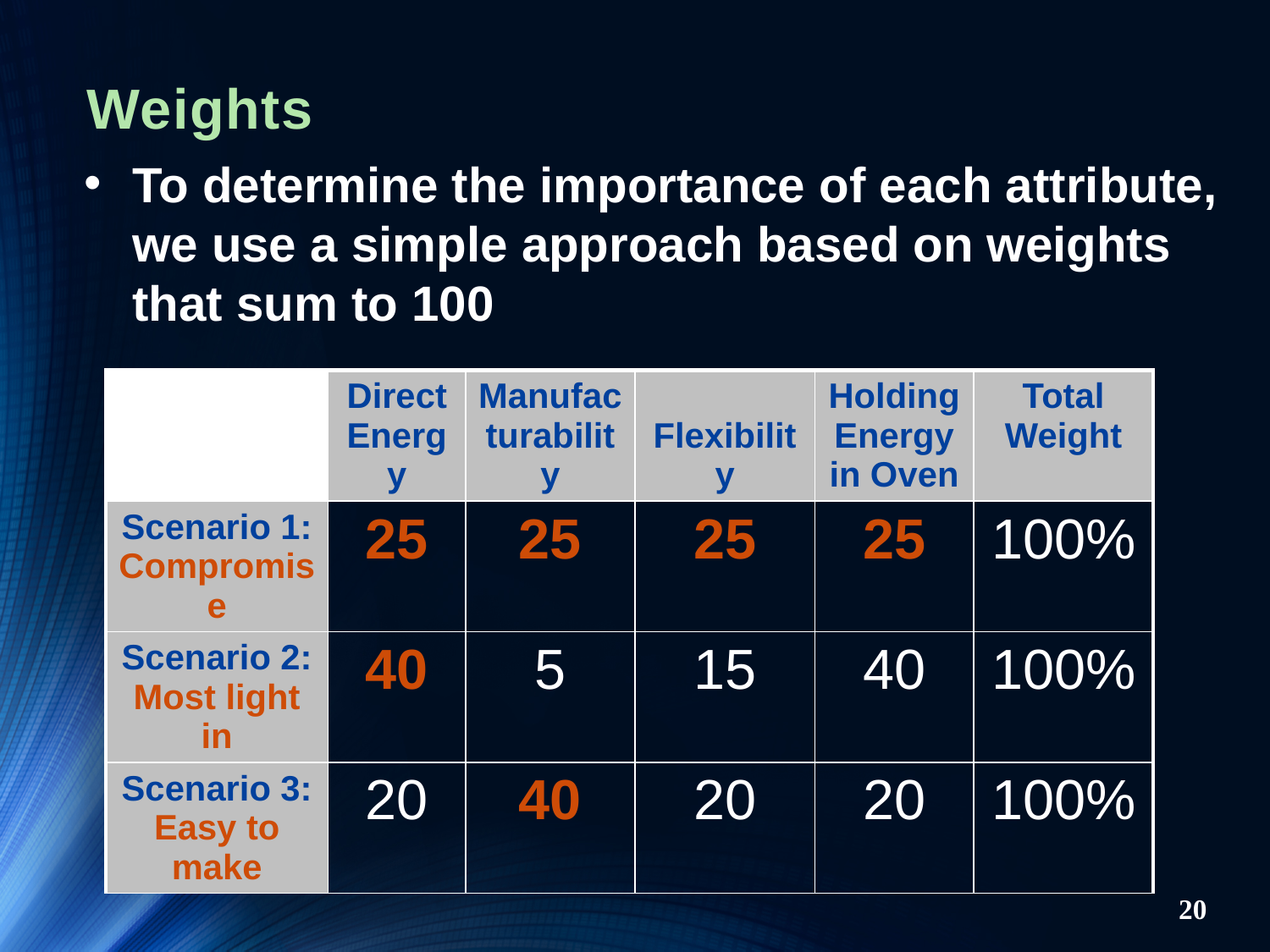

# Weights
To determine the importance of each attribute,
we use a simple approach based on weights that sum to 100
|  | Direct Energy | Manufacturability | Flexibility | Holding Energy in Oven | Total Weight |
| --- | --- | --- | --- | --- | --- |
| Scenario 1: Compromise | 25 | 25 | 25 | 25 | 100% |
| Scenario 2: Most light in | 40 | 5 | 15 | 40 | 100% |
| Scenario 3: Easy to make | 20 | 40 | 20 | 20 | 100% |
20